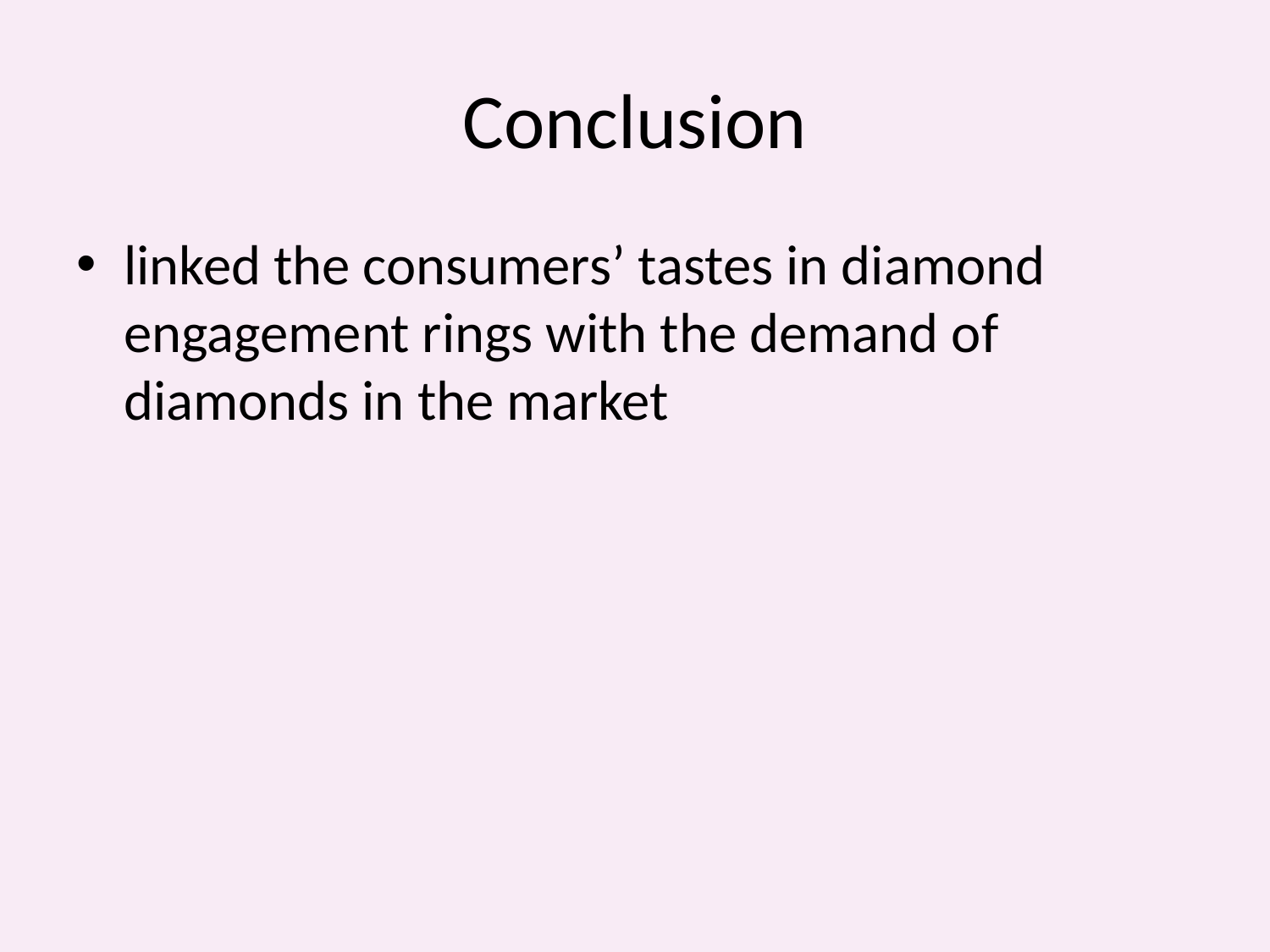

# Conclusion
linked the consumers’ tastes in diamond engagement rings with the demand of diamonds in the market